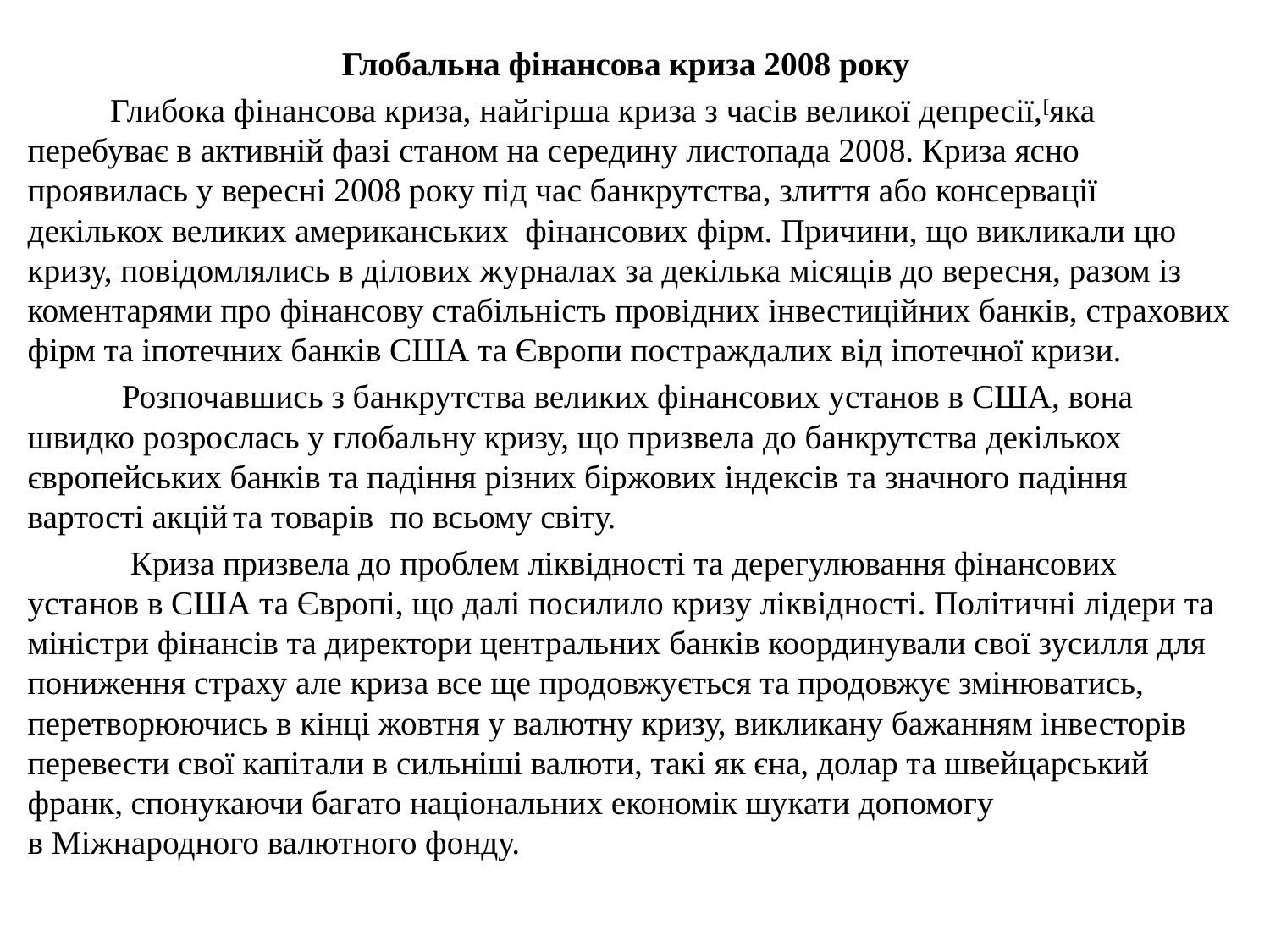

Глобальна фінансова криза 2008 року
Глибока фінансова криза, найгірша криза з часів великої депресії,[яка перебуває в активній фазі станом на середину листопада 2008. Криза ясно проявилась у вересні 2008 року під час банкрутства, злиття або консервації декількох великих американських  фінансових фірм. Причини, що викликали цю кризу, повідомлялись в ділових журналах за декілька місяців до вересня, разом із коментарями про фінансову стабільність провідних інвестиційних банків, страхових фірм та іпотечних банків США та Європи постраждалих від іпотечної кризи.
Розпочавшись з банкрутства великих фінансових установ в США, вона швидко розрослась у глобальну кризу, що призвела до банкрутства декількох європейських банків та падіння різних біржових індексів та значного падіння вартості акцій та товарів  по всьому світу.
 Криза призвела до проблем ліквідності та дерегулювання фінансових установ в США та Європі, що далі посилило кризу ліквідності. Політичні лідери та міністри фінансів та директори центральних банків координували свої зусилля для пониження страху але криза все ще продовжується та продовжує змінюватись, перетворюючись в кінці жовтня у валютну кризу, викликану бажанням інвесторів перевести свої капітали в сильніші валюти, такі як єна, долар та швейцарський франк, спонукаючи багато національних економік шукати допомогу в Міжнародного валютного фонду.